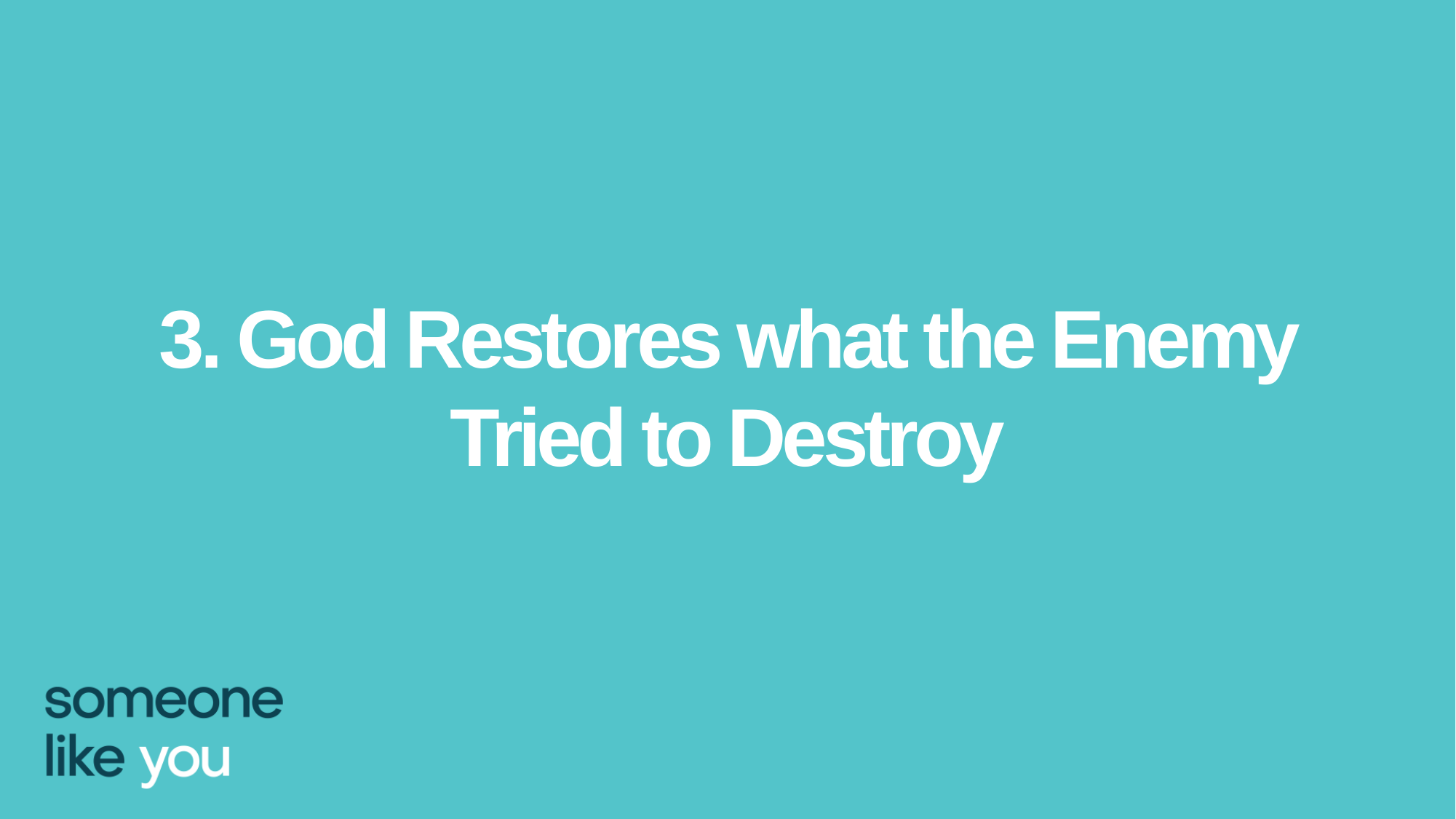

3. God Restores what the Enemy Tried to Destroy